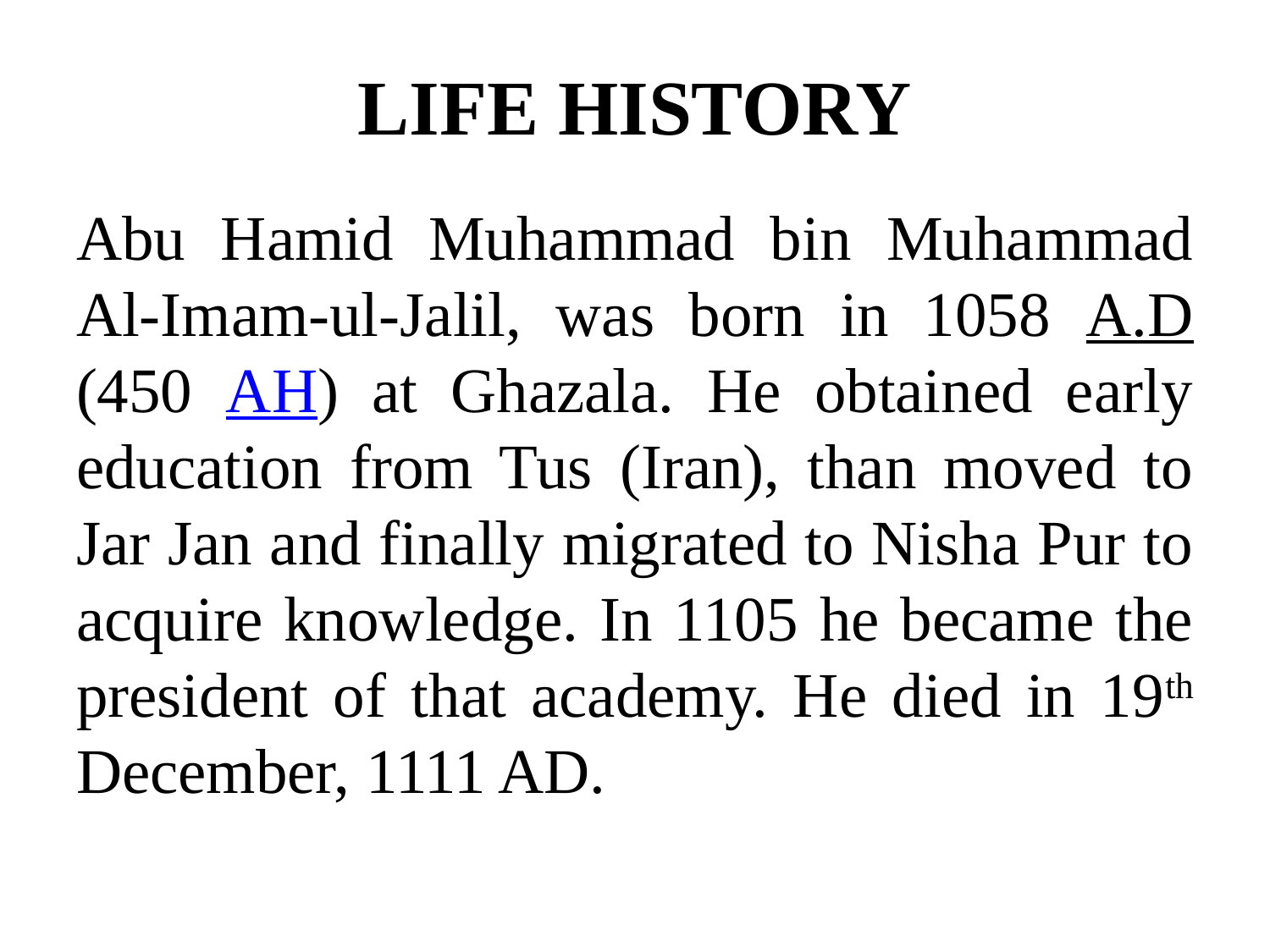

# LIFE HISTORY
Abu Hamid Muhammad bin Muhammad Al-Imam-ul-Jalil, was born in 1058 A.D (450 AH) at Ghazala. He obtained early education from Tus (Iran), than moved to Jar Jan and finally migrated to Nisha Pur to acquire knowledge. In 1105 he became the president of that academy. He died in 19th December, 1111 AD.